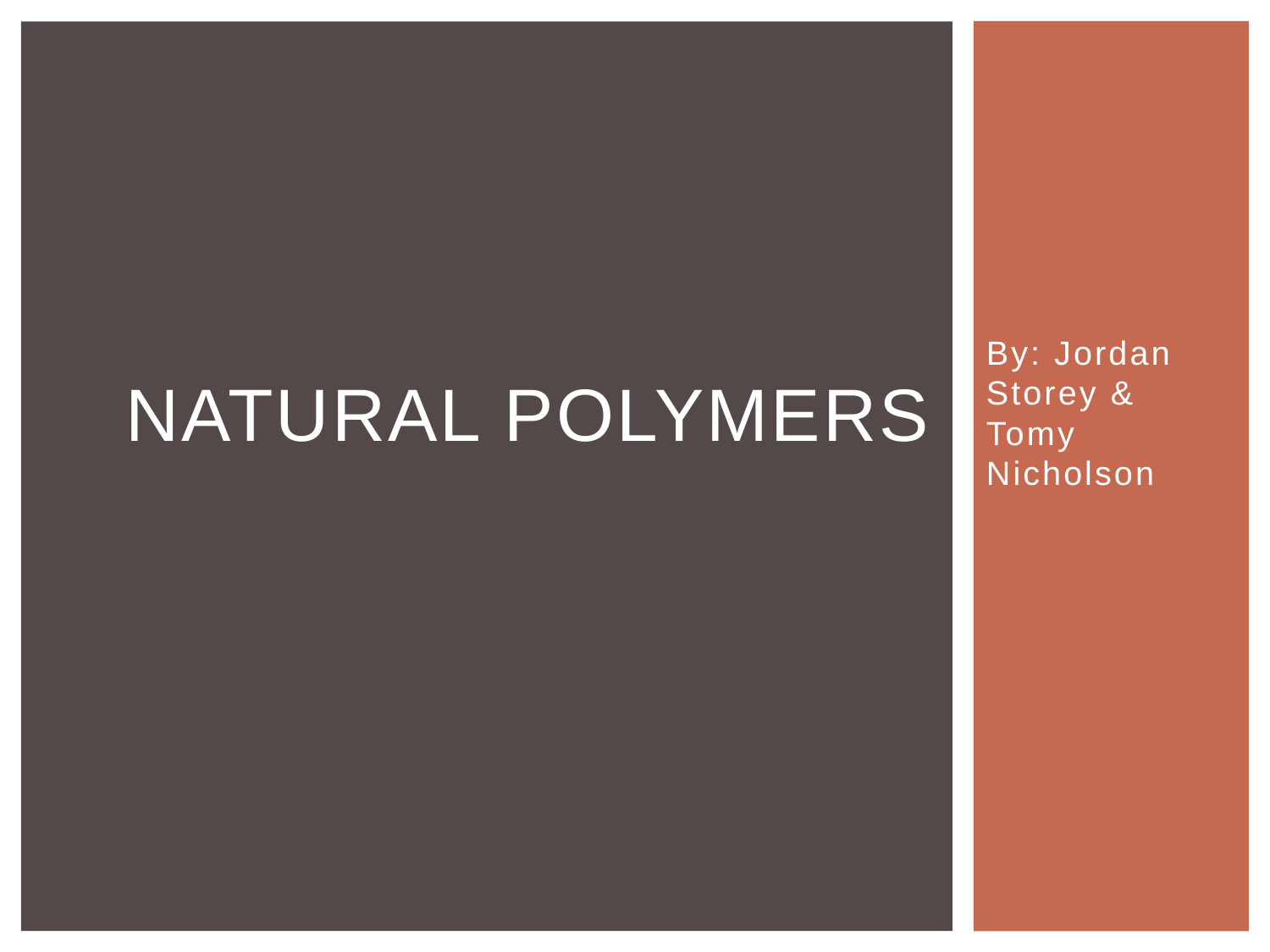

# Natural Polymers
By: Jordan Storey & Tomy Nicholson